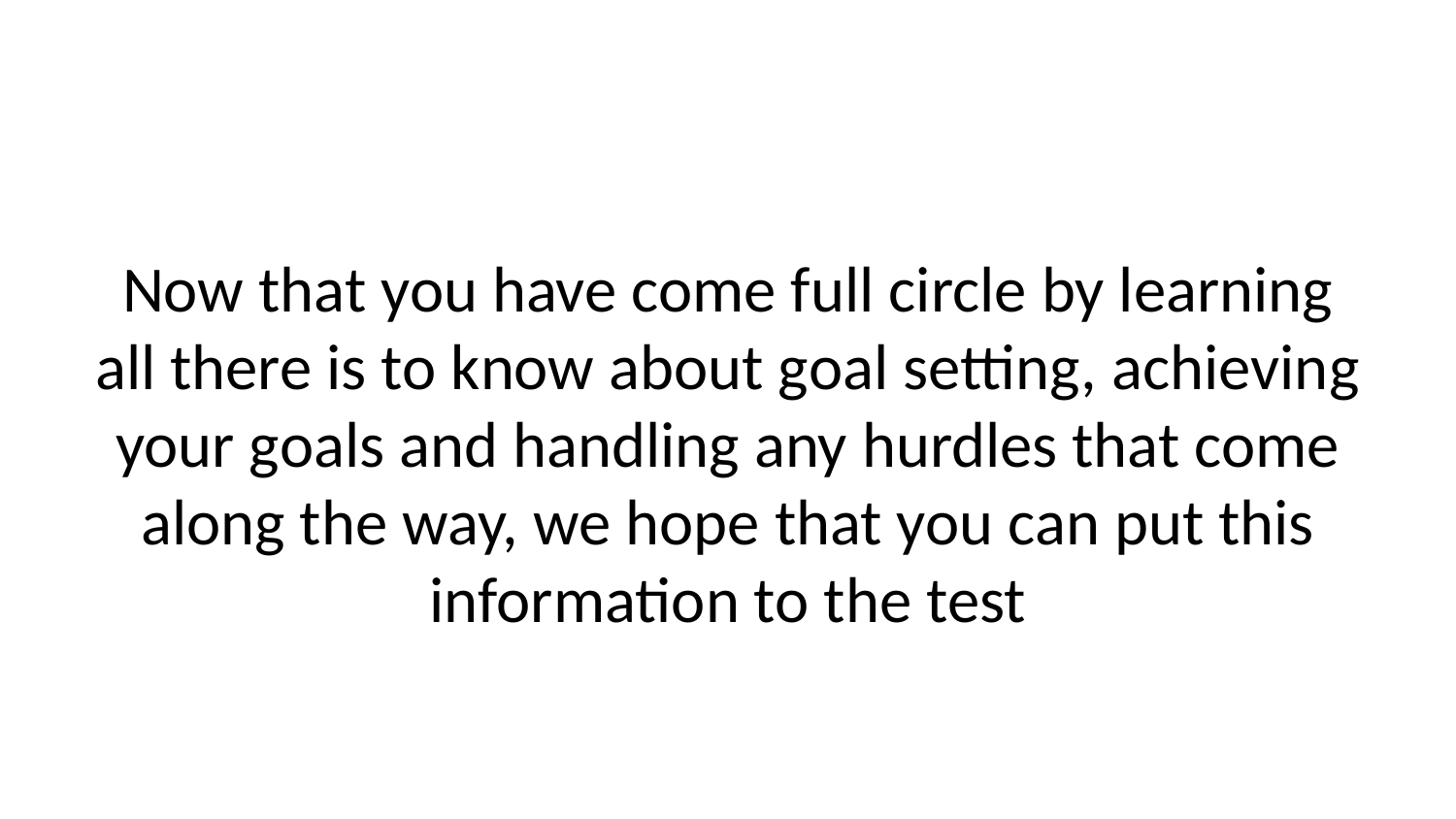

Now that you have come full circle by learning all there is to know about goal setting, achieving your goals and handling any hurdles that come along the way, we hope that you can put this information to the test